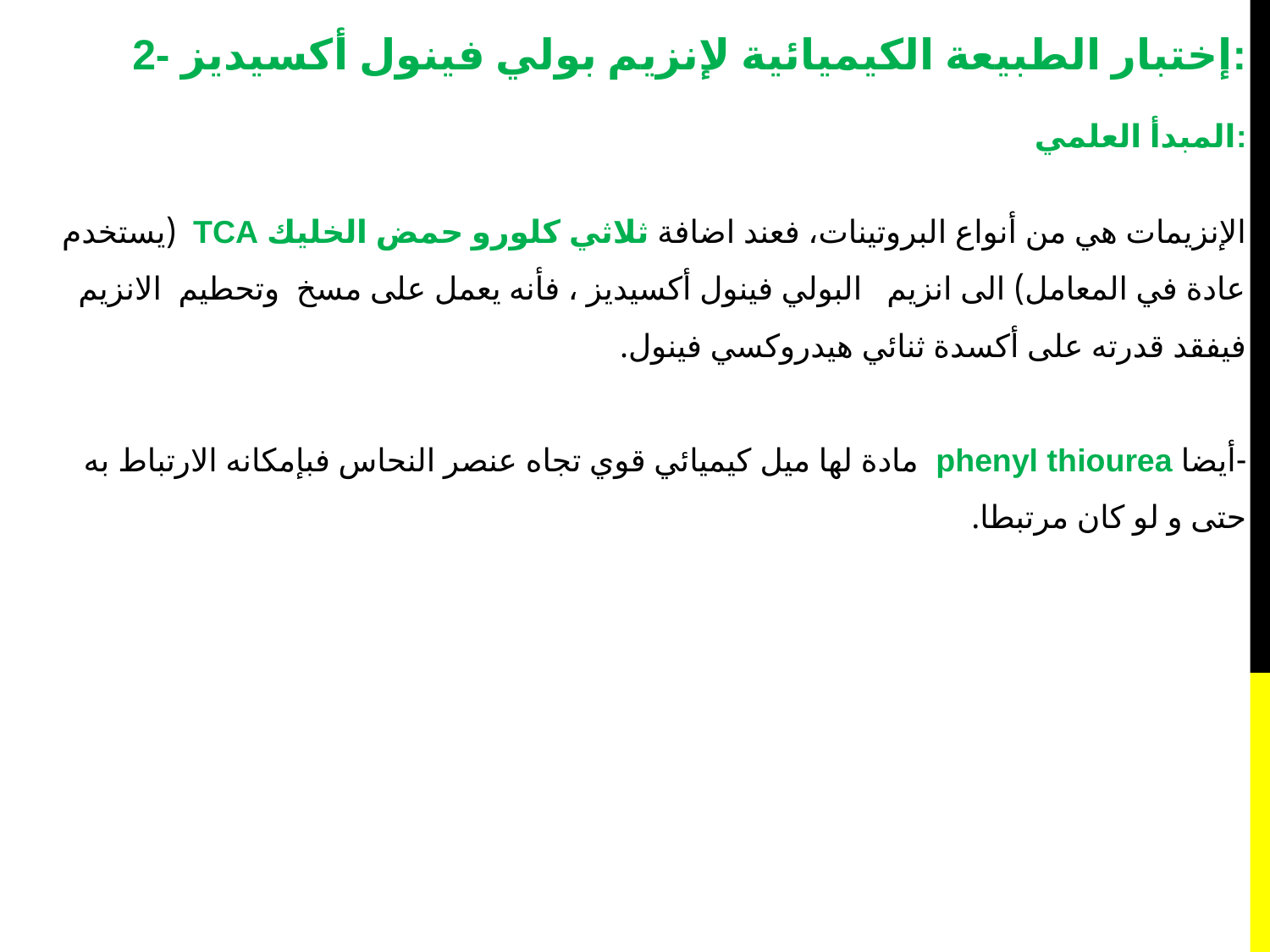

2- إختبار الطبيعة الكيميائية لإنزيم بولي فينول أكسيديز:

المبدأ العلمي:

الإنزيمات هي من أنواع البروتينات، فعند اضافة ثلاثي كلورو حمض الخليك TCA  (يستخدم عادة في المعامل) الى انزيم   البولي فينول أكسيديز ، فأنه يعمل على مسخ  وتحطيم  الانزيم فيفقد قدرته على أكسدة ثنائي هيدروكسي فينول.

-أيضا phenyl thiourea  مادة لها ميل كيميائي قوي تجاه عنصر النحاس فبإمكانه الارتباط به حتى و لو كان مرتبطا.